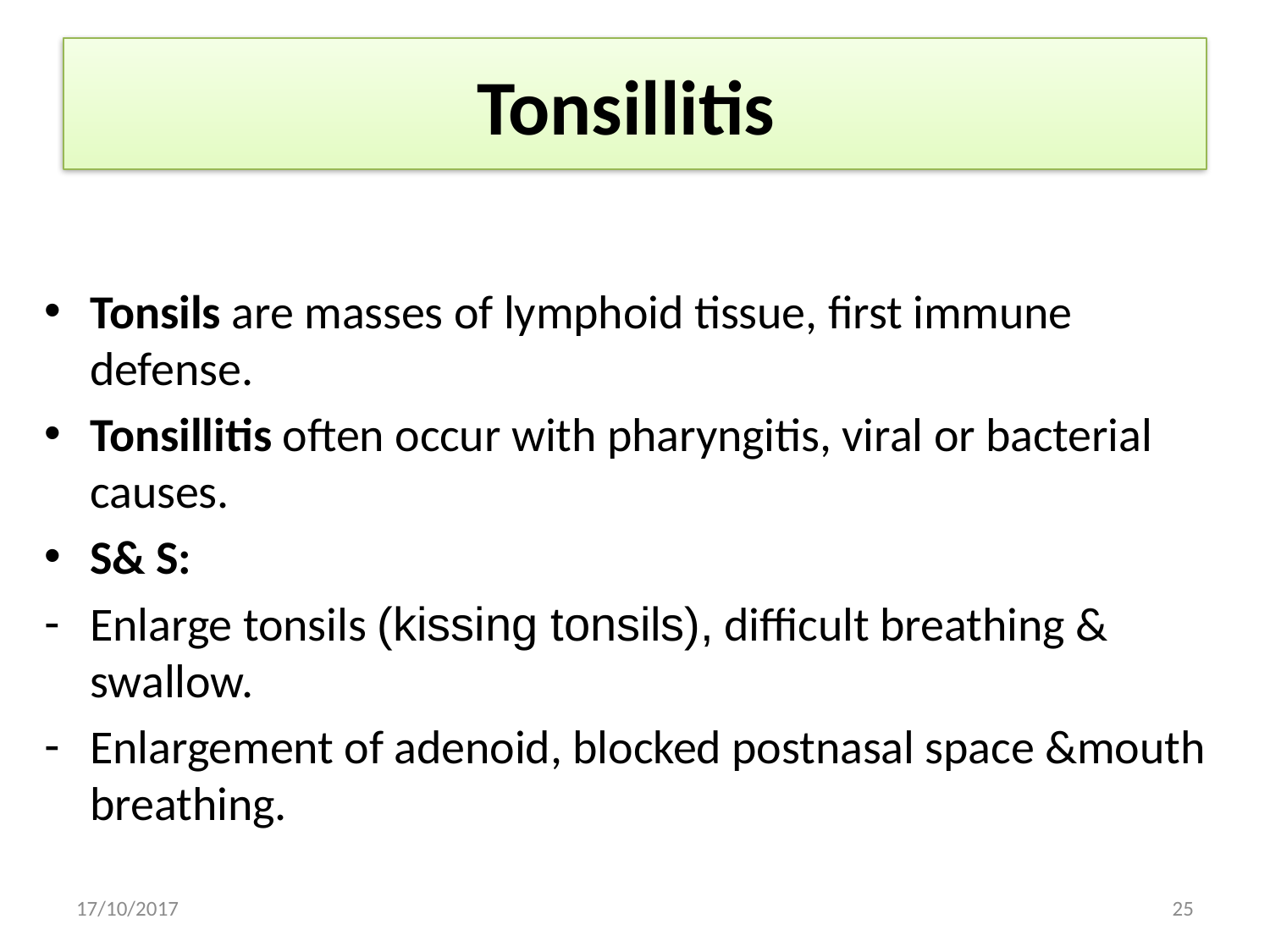

# Tonsillitis
Tonsils are masses of lymphoid tissue, first immune defense.
Tonsillitis often occur with pharyngitis, viral or bacterial causes.
S& S:
Enlarge tonsils (kissing tonsils), difficult breathing & swallow.
Enlargement of adenoid, blocked postnasal space &mouth breathing.
17/10/2017
25